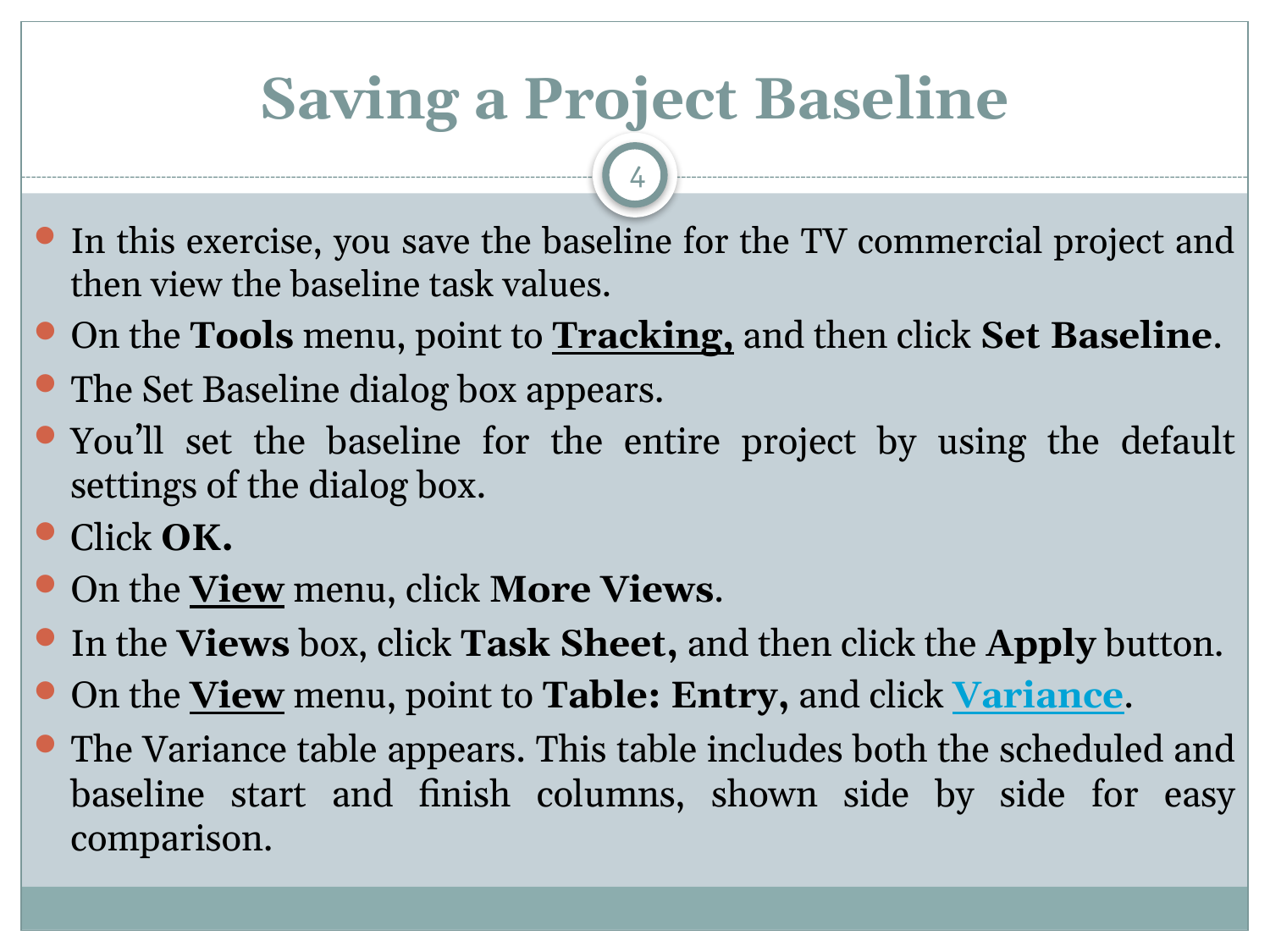

# Saving a Project Baseline
4
In this exercise, you save the baseline for the TV commercial project and then view the baseline task values.
On the Tools menu, point to Tracking, and then click Set Baseline.
The Set Baseline dialog box appears.
You’ll set the baseline for the entire project by using the default settings of the dialog box.
Click OK.
On the View menu, click More Views.
In the Views box, click Task Sheet, and then click the Apply button.
On the View menu, point to Table: Entry, and click Variance.
The Variance table appears. This table includes both the scheduled and baseline start and finish columns, shown side by side for easy comparison.